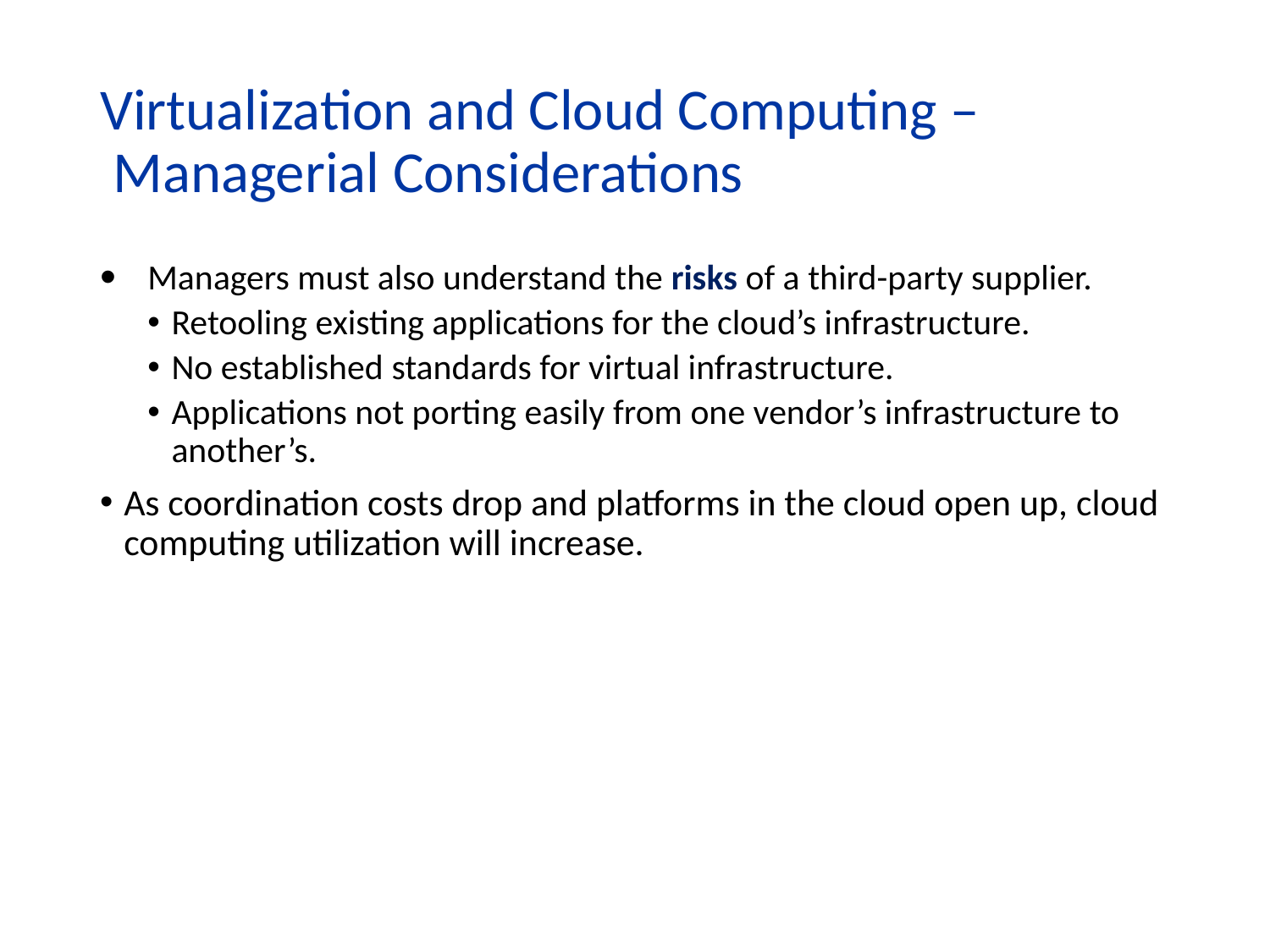

# Virtualization and Cloud Computing – Managerial Considerations
Managers must also understand the risks of a third-party supplier.
Retooling existing applications for the cloud’s infrastructure.
No established standards for virtual infrastructure.
Applications not porting easily from one vendor’s infrastructure to another’s.
As coordination costs drop and platforms in the cloud open up, cloud computing utilization will increase.